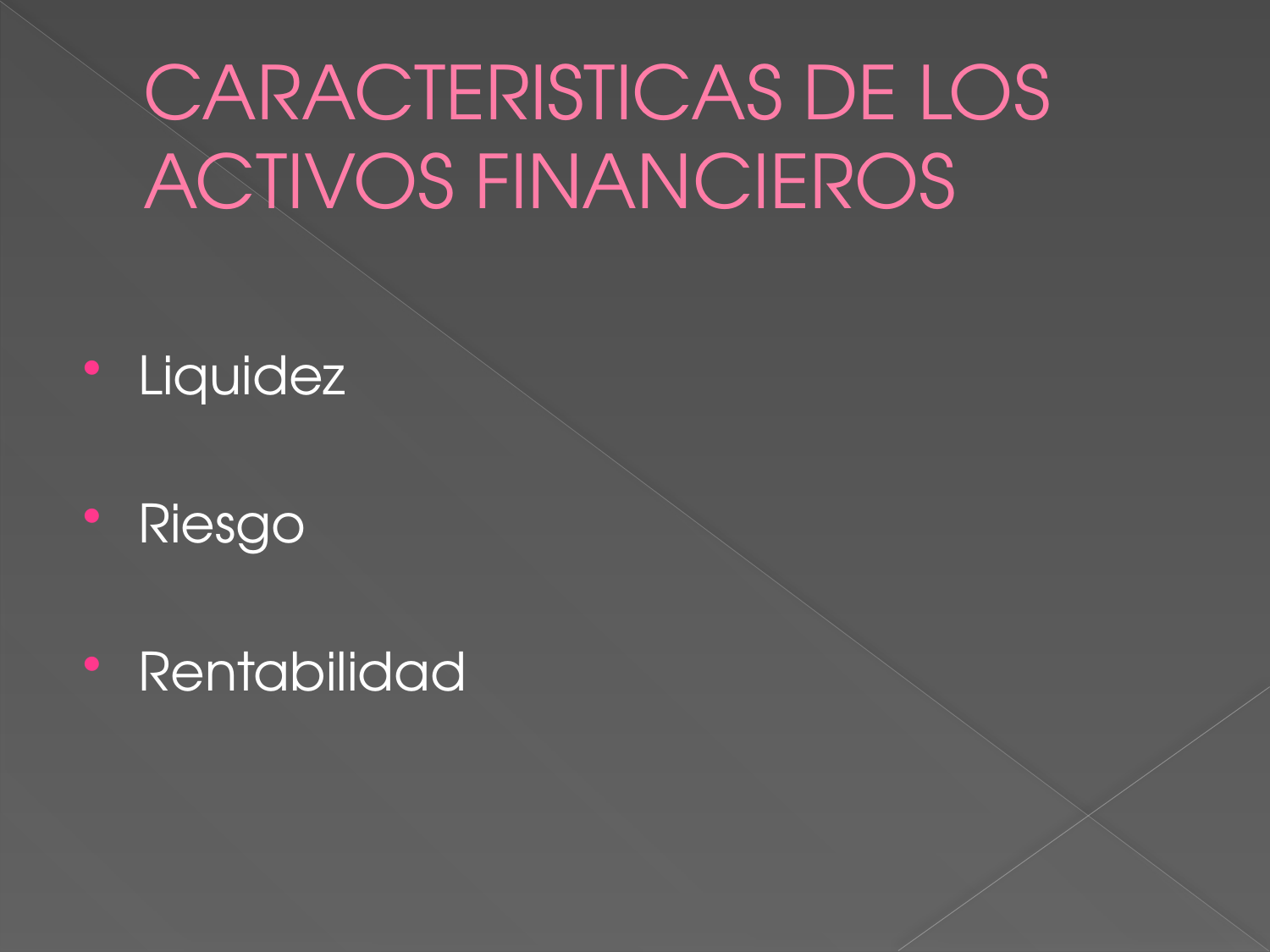

# CARACTERISTICAS DE LOS ACTIVOS FINANCIEROS

Liquidez

Riesgo

Rentabilidad